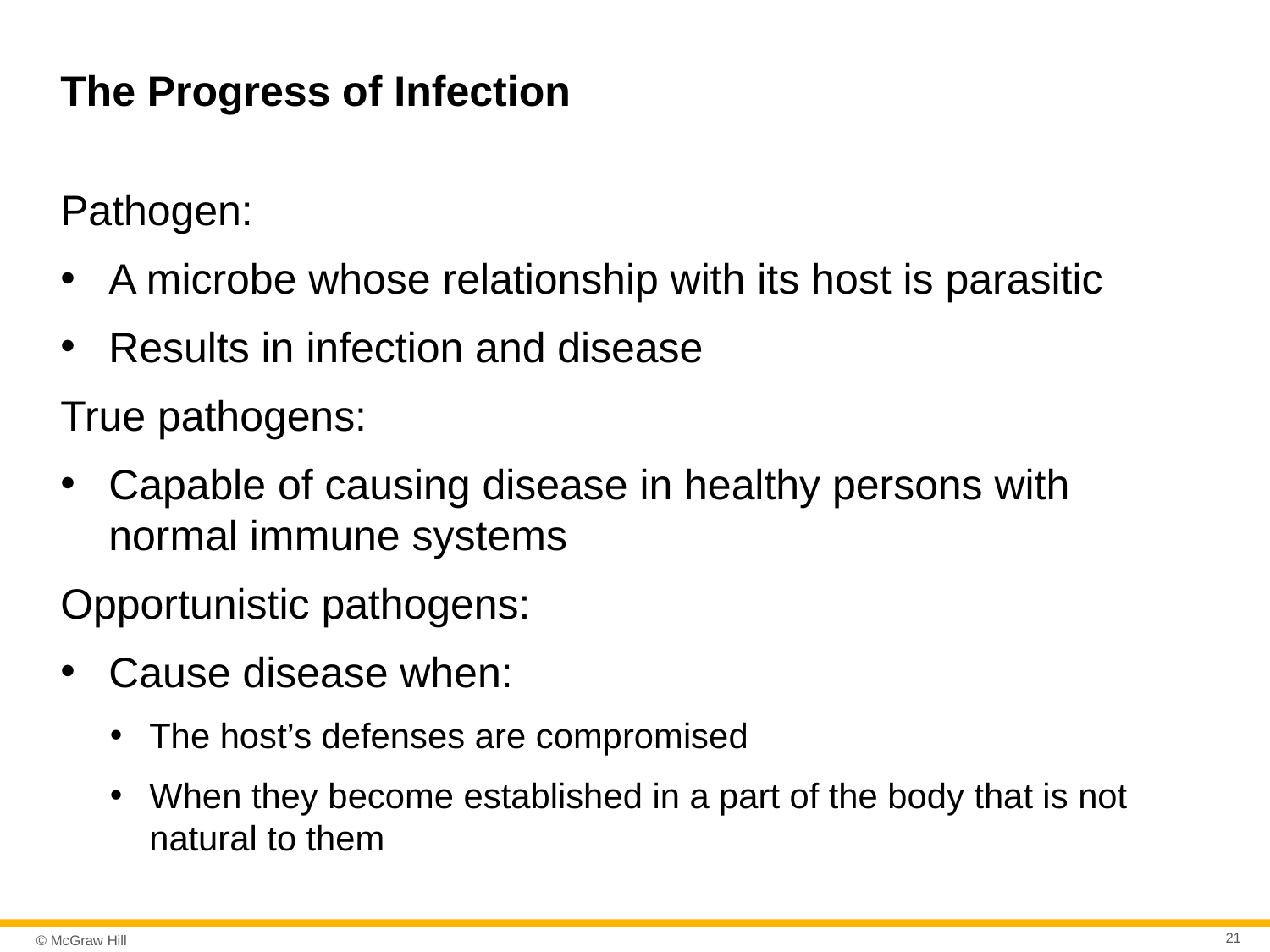

# The Progress of Infection
Pathogen:
A microbe whose relationship with its host is parasitic
Results in infection and disease
True pathogens:
Capable of causing disease in healthy persons with normal immune systems
Opportunistic pathogens:
Cause disease when:
The host’s defenses are compromised
When they become established in a part of the body that is not natural to them